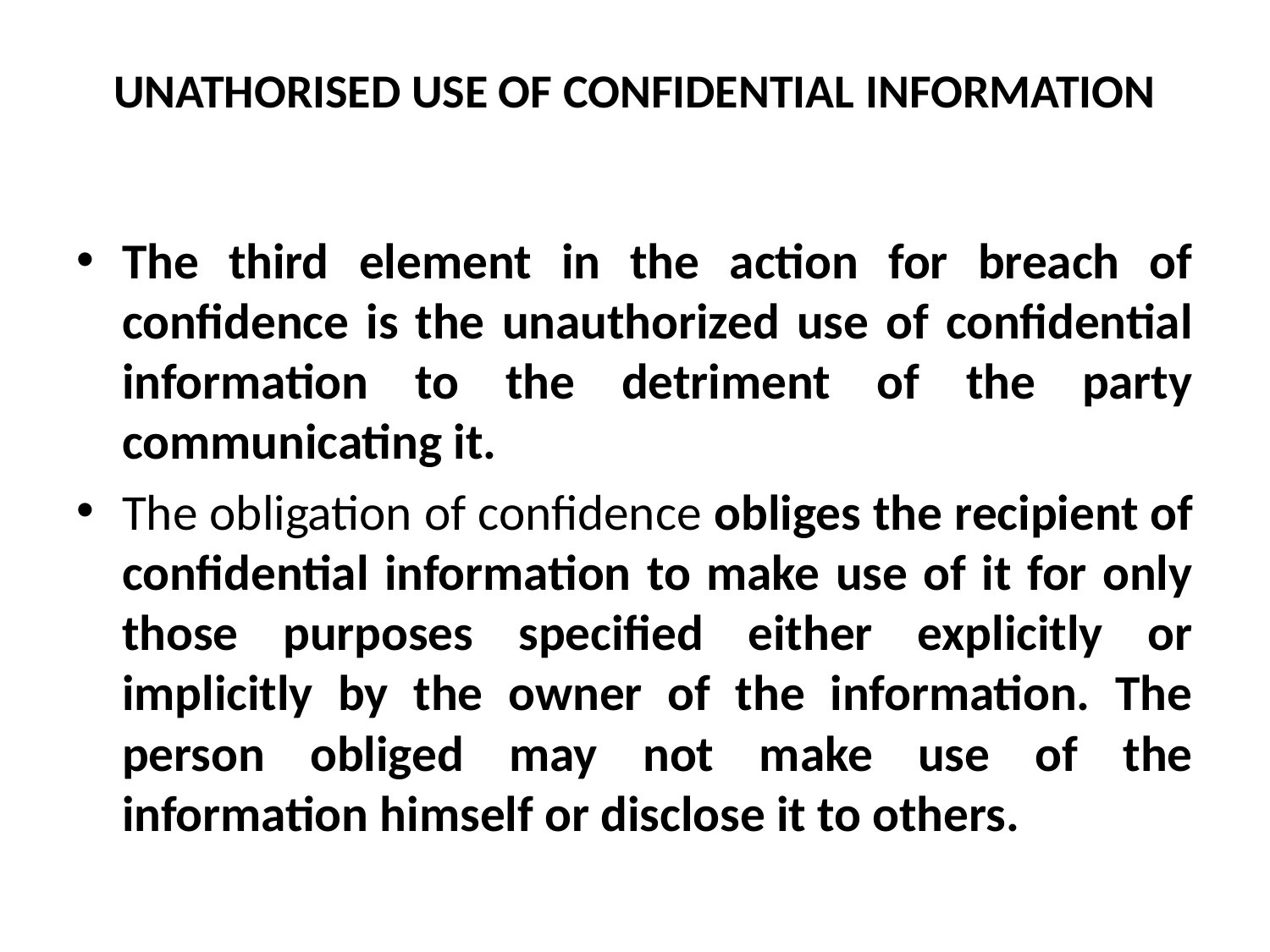

# UNATHORISED USE OF CONFIDENTIAL INFORMATION
The third element in the action for breach of confidence is the unauthorized use of confidential information to the detriment of the party communicating it.
The obligation of confidence obliges the recipient of confidential information to make use of it for only those purposes specified either explicitly or implicitly by the owner of the information. The person obliged may not make use of the information himself or disclose it to others.